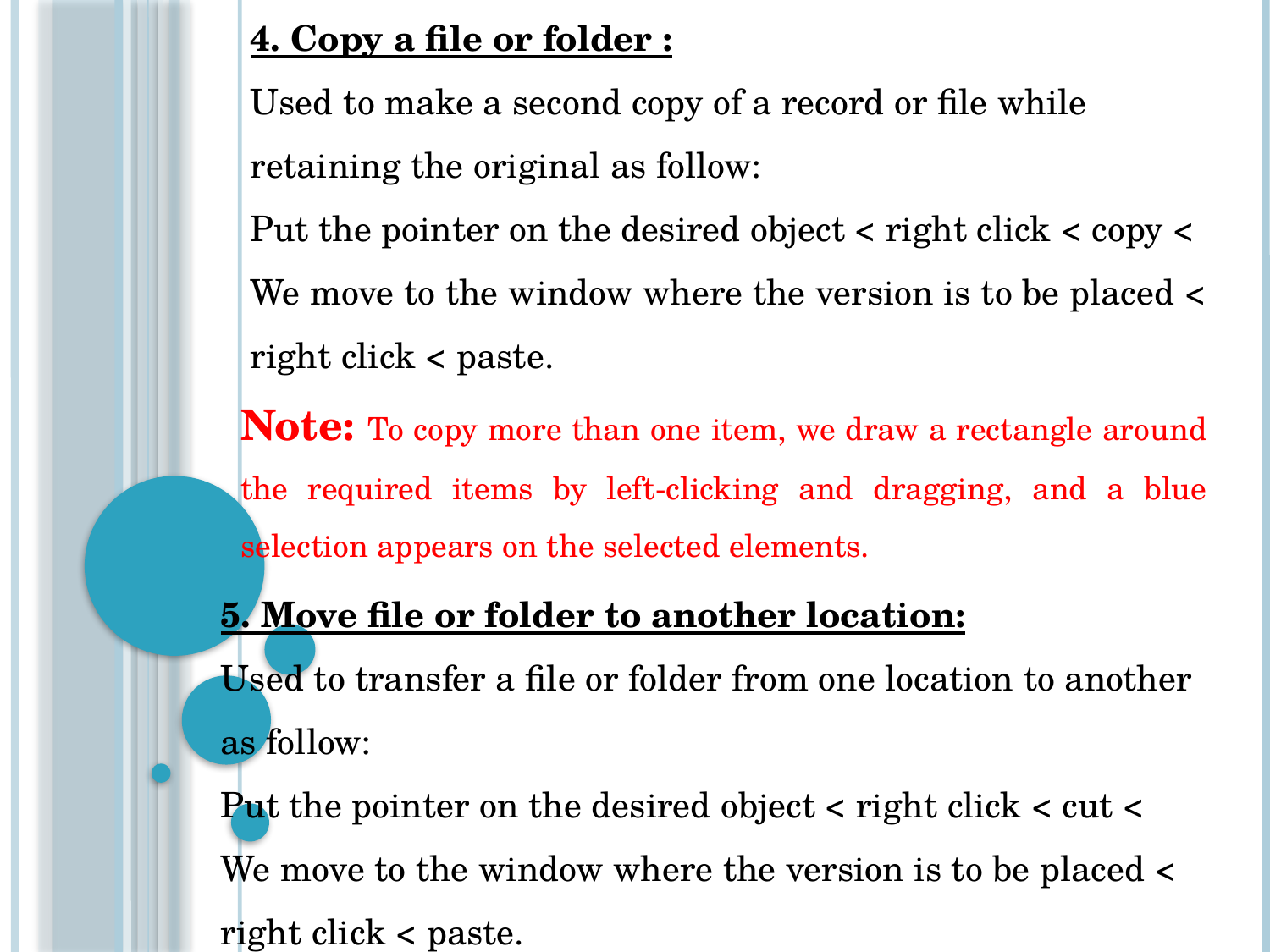

4. Copy a file or folder :
Used to make a second copy of a record or file while retaining the original as follow:
Put the pointer on the desired object < right click < copy < We move to the window where the version is to be placed < right click < paste.
Note: To copy more than one item, we draw a rectangle around the required items by left-clicking and dragging, and a blue selection appears on the selected elements.
5. Move file or folder to another location:
Used to transfer a file or folder from one location to another as follow:
Put the pointer on the desired object < right click < cut < We move to the window where the version is to be placed < right click < paste.